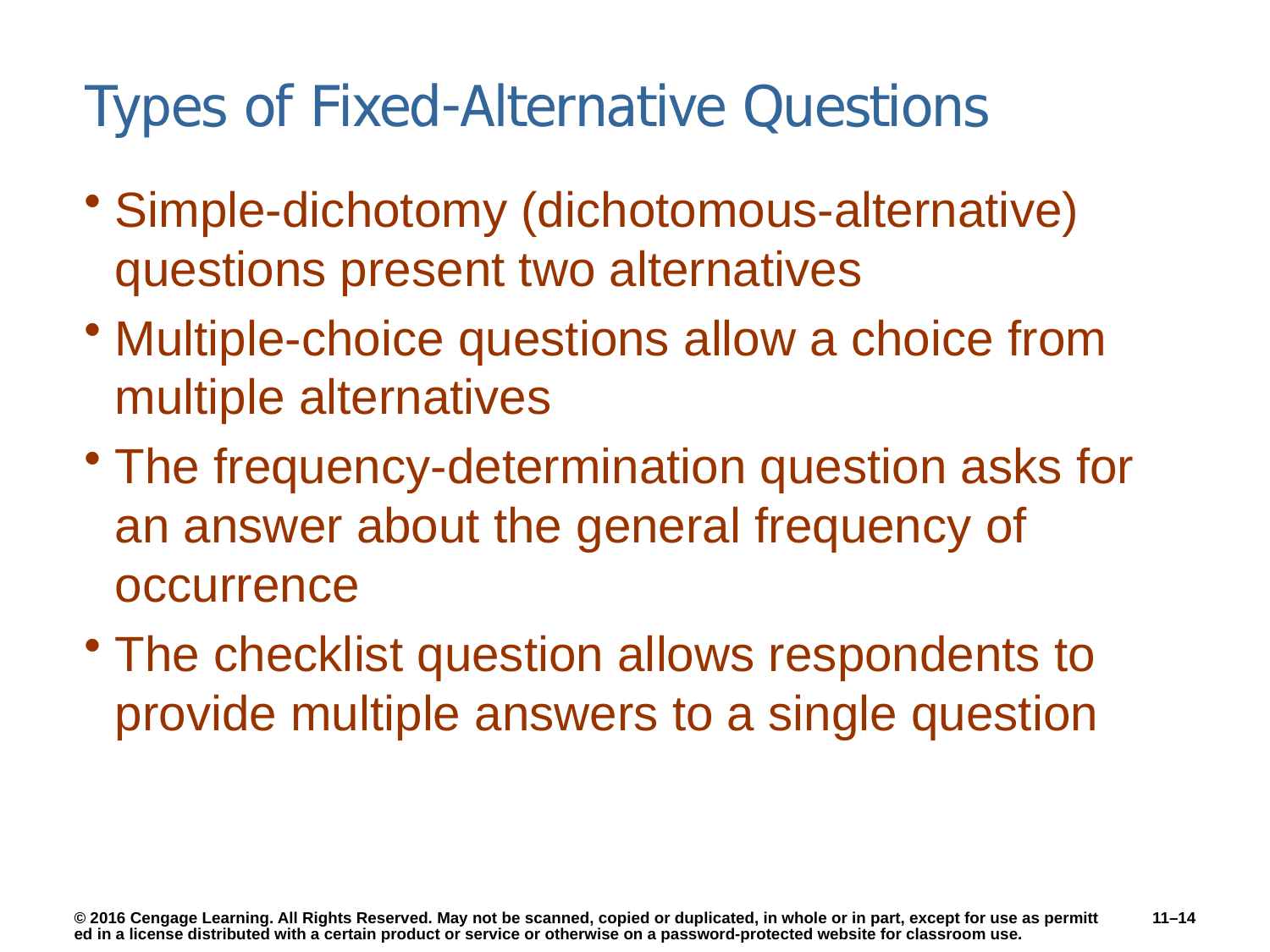

# Types of Fixed-Alternative Questions
Simple-dichotomy (dichotomous-alternative) questions present two alternatives
Multiple-choice questions allow a choice from multiple alternatives
The frequency-determination question asks for an answer about the general frequency of occurrence
The checklist question allows respondents to provide multiple answers to a single question
11–14
© 2016 Cengage Learning. All Rights Reserved. May not be scanned, copied or duplicated, in whole or in part, except for use as permitted in a license distributed with a certain product or service or otherwise on a password-protected website for classroom use.